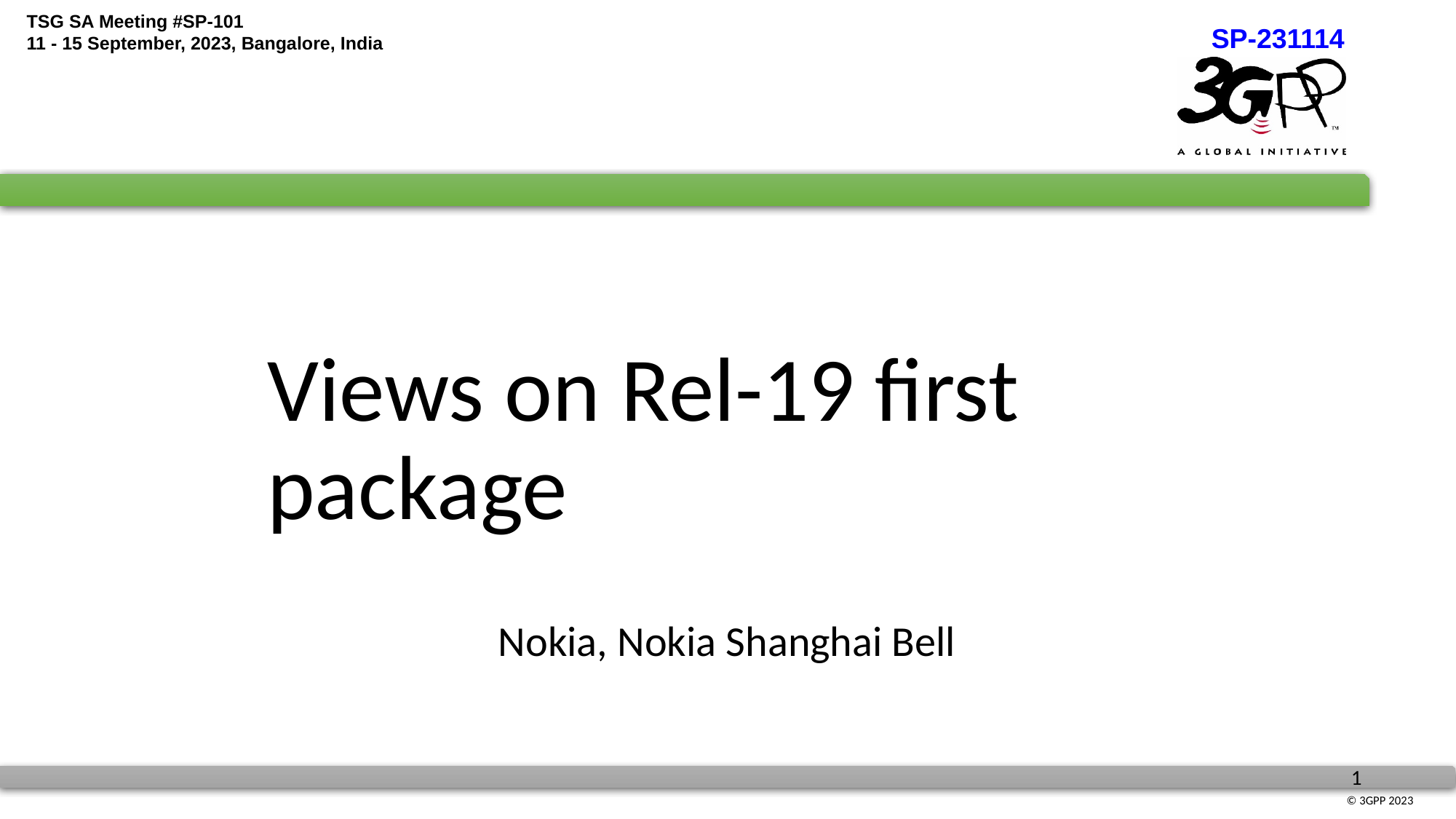

SP-231114
# Views on Rel-19 first package

Nokia, Nokia Shanghai Bell